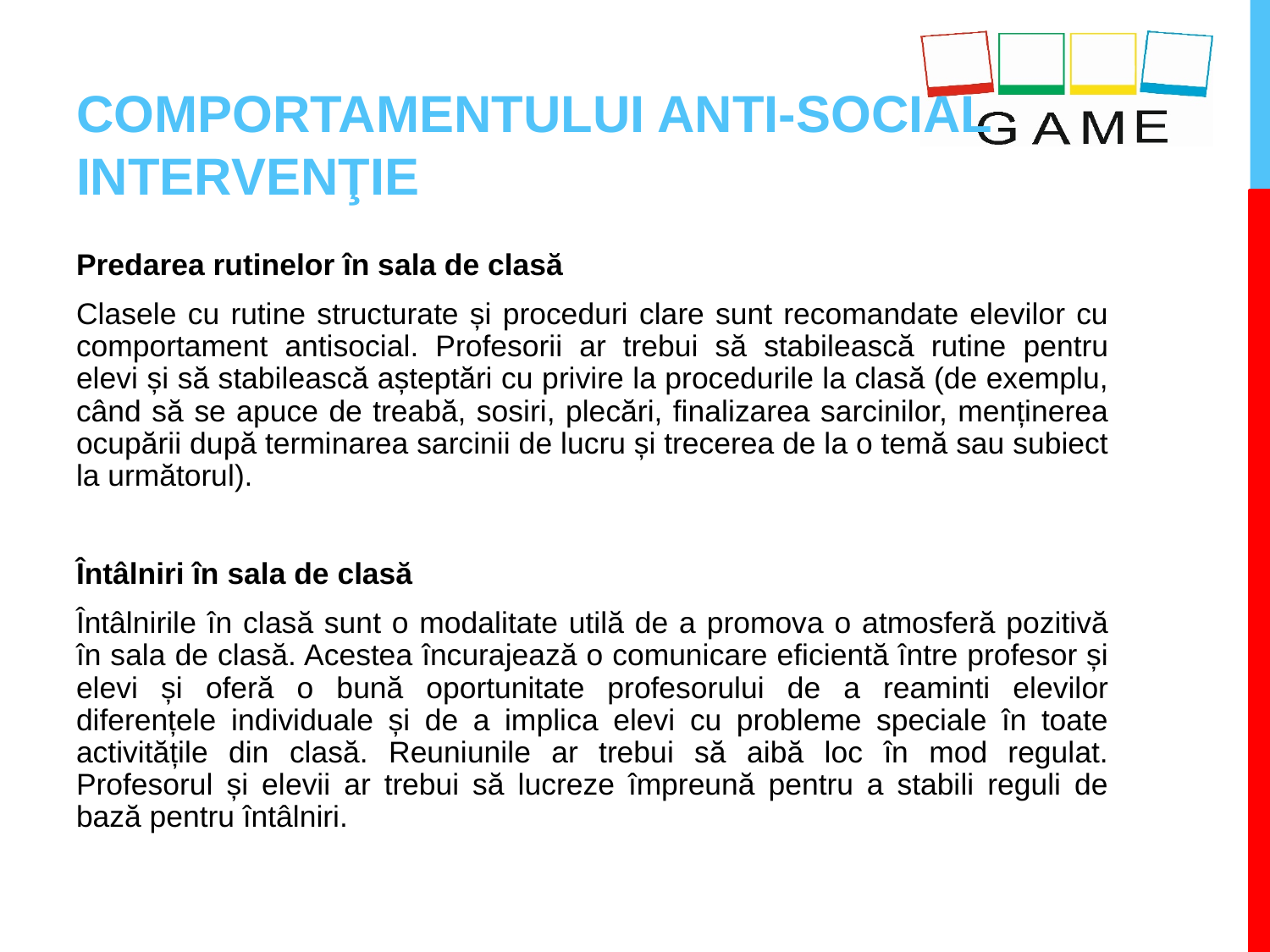

# COMPORTAMENTULUI ANTI-SOCIAL INTERVENŢIE
Predarea rutinelor în sala de clasă
Clasele cu rutine structurate și proceduri clare sunt recomandate elevilor cu comportament antisocial. Profesorii ar trebui să stabilească rutine pentru elevi și să stabilească așteptări cu privire la procedurile la clasă (de exemplu, când să se apuce de treabă, sosiri, plecări, finalizarea sarcinilor, menținerea ocupării după terminarea sarcinii de lucru și trecerea de la o temă sau subiect la următorul).

Întâlniri în sala de clasă
Întâlnirile în clasă sunt o modalitate utilă de a promova o atmosferă pozitivă în sala de clasă. Acestea încurajează o comunicare eficientă între profesor și elevi și oferă o bună oportunitate profesorului de a reaminti elevilor diferențele individuale și de a implica elevi cu probleme speciale în toate activitățile din clasă. Reuniunile ar trebui să aibă loc în mod regulat. Profesorul și elevii ar trebui să lucreze împreună pentru a stabili reguli de bază pentru întâlniri.